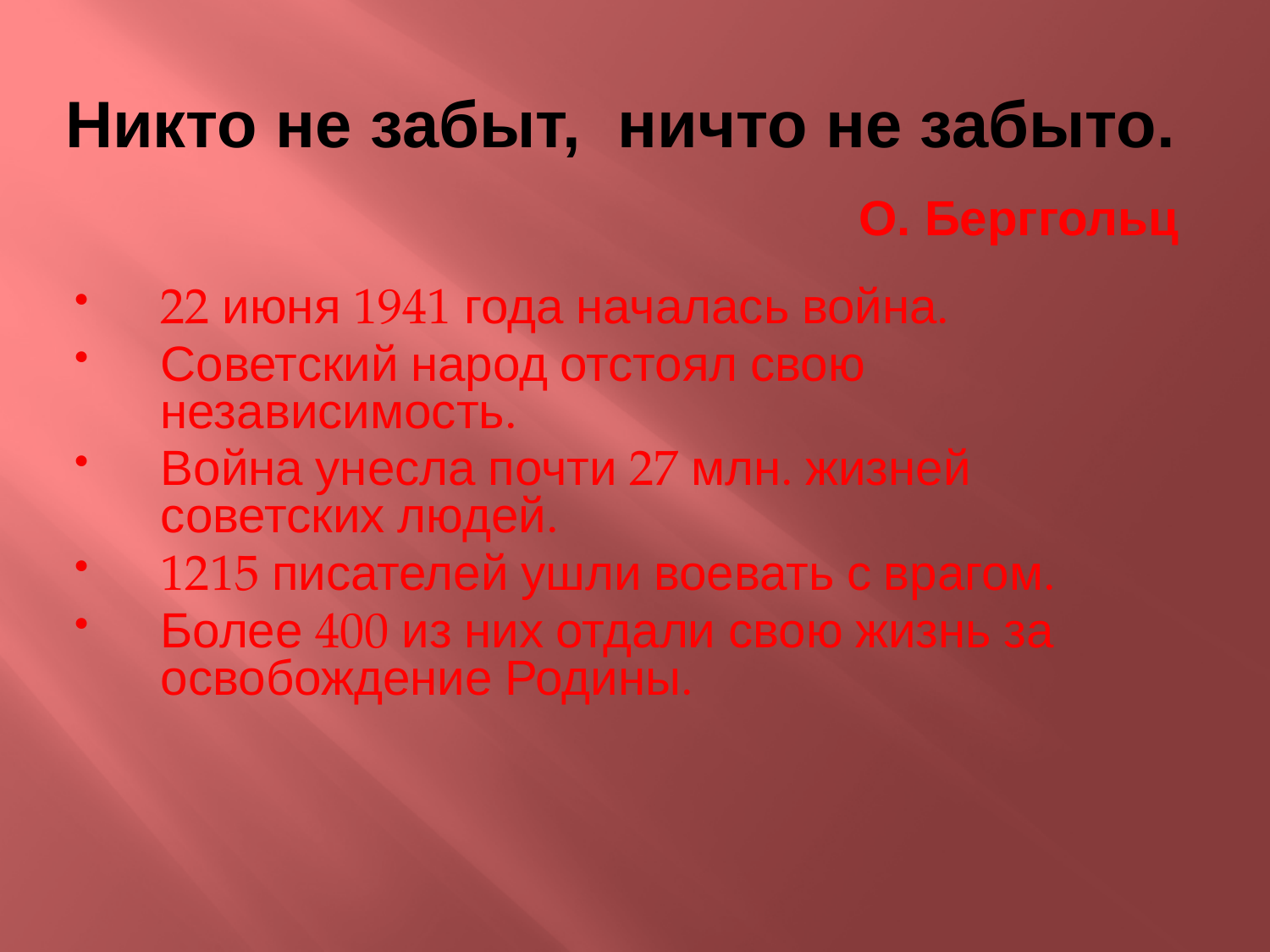

# Никто не забыт,  ничто не забыто.
О. Берггольц

22 июня 1941 года началась война.
Советский народ отстоял свою независимость.
Война унесла почти 27 млн. жизней советских людей.
1215 писателей ушли воевать с врагом.
Более 400 из них отдали свою жизнь за освобождение Родины.